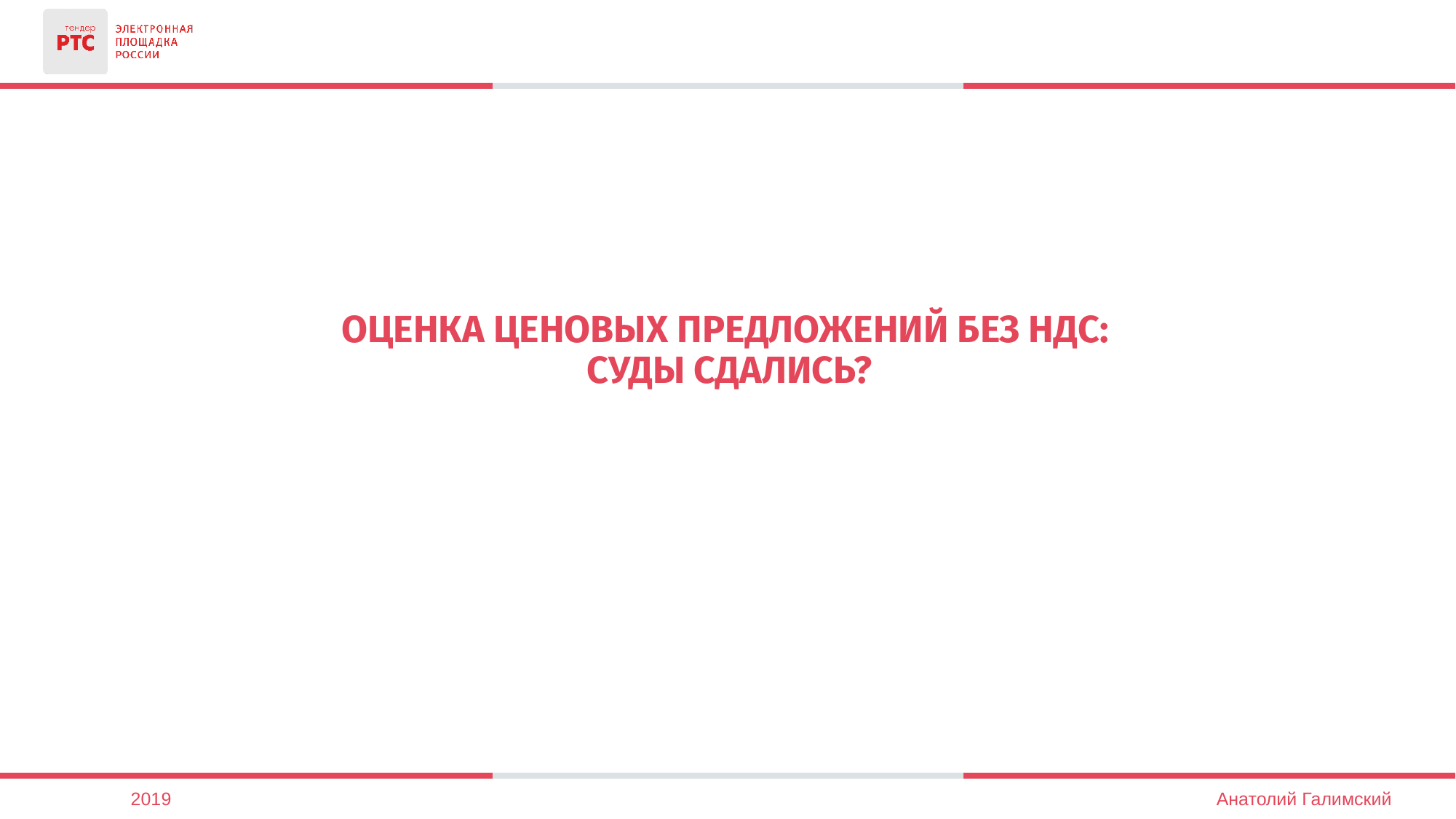

Оценка ценовых предложений без ндс:
суды сдались?
2019
Анатолий Галимский